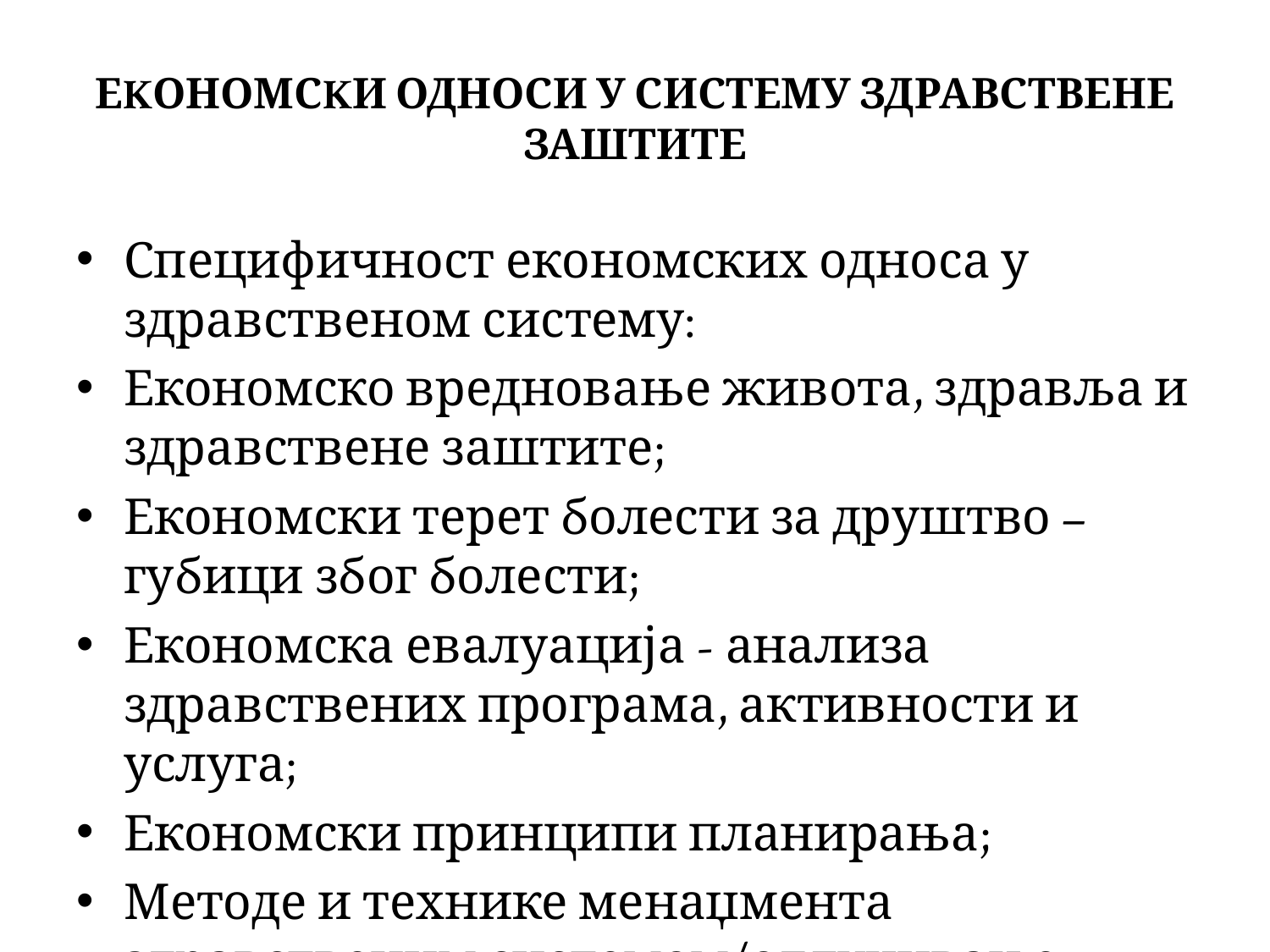

# ЕKОНОМСKИ ОДНОСИ У СИСТЕМУ ЗДРАВСТВЕНЕ ЗАШТИТЕ
Специфичност економских односа у здравственом систему:
Економско вредновање живота, здравља и здравствене заштите;
Економски терет болести за друштво – губици због болести;
Економска евалуација - анализа здравствених програма, активности и услуга;
Економски принципи планирања;
Методе и технике менаџмента здравственим системом/одлучивање;